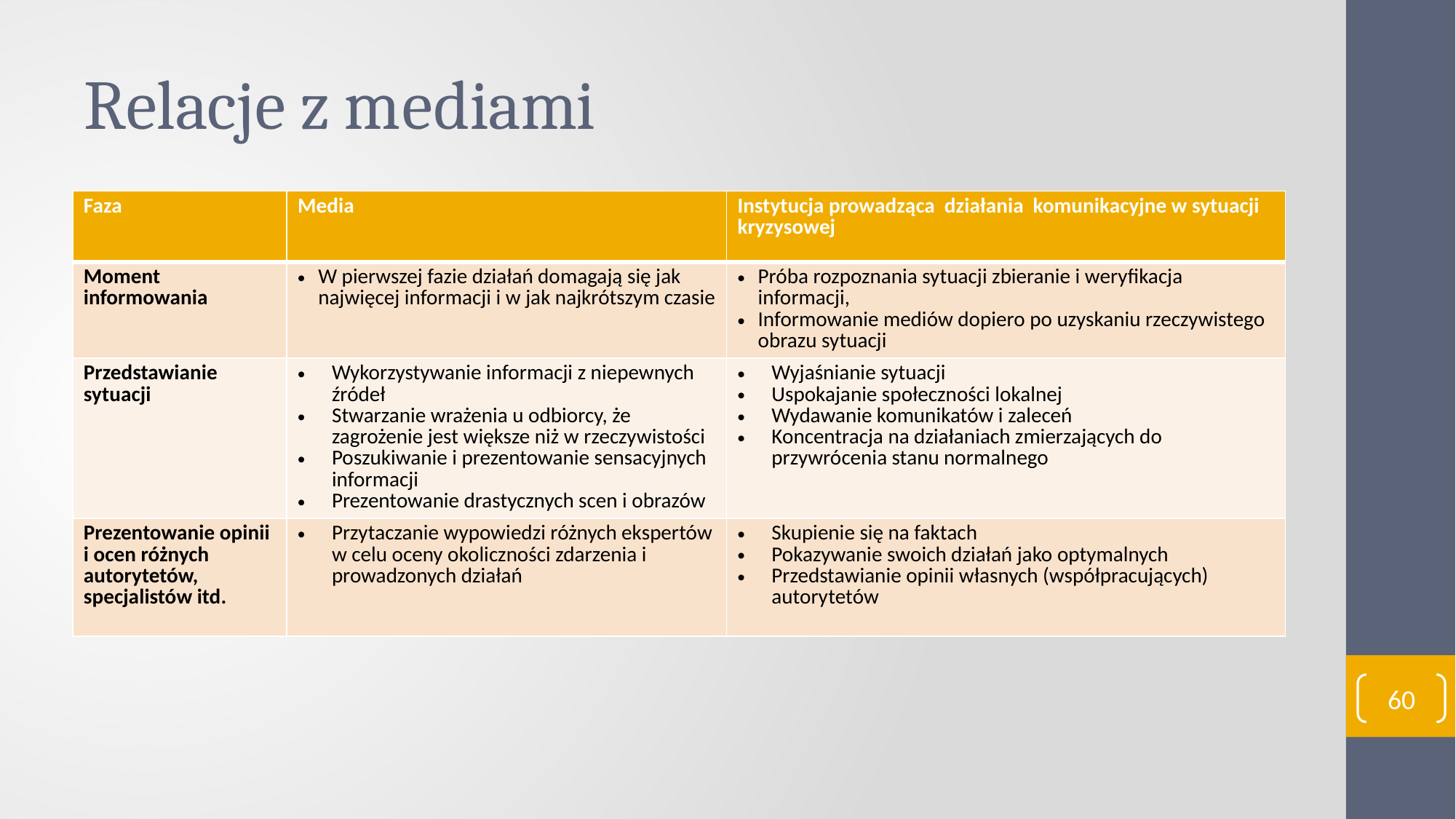

# Relacje z mediami
| Faza | Media | Instytucja prowadząca działania komunikacyjne w sytuacji kryzysowej |
| --- | --- | --- |
| Moment informowania | W pierwszej fazie działań domagają się jak najwięcej informacji i w jak najkrótszym czasie | Próba rozpoznania sytuacji zbieranie i weryfikacja informacji, Informowanie mediów dopiero po uzyskaniu rzeczywistego obrazu sytuacji |
| Przedstawianie sytuacji | Wykorzystywanie informacji z niepewnych źródeł Stwarzanie wrażenia u odbiorcy, że zagrożenie jest większe niż w rzeczywistości Poszukiwanie i prezentowanie sensacyjnych informacji Prezentowanie drastycznych scen i obrazów | Wyjaśnianie sytuacji Uspokajanie społeczności lokalnej Wydawanie komunikatów i zaleceń Koncentracja na działaniach zmierzających do przywrócenia stanu normalnego |
| Prezentowanie opinii i ocen różnych autorytetów, specjalistów itd. | Przytaczanie wypowiedzi różnych ekspertów w celu oceny okoliczności zdarzenia i prowadzonych działań | Skupienie się na faktach Pokazywanie swoich działań jako optymalnych Przedstawianie opinii własnych (współpracujących) autorytetów |
60